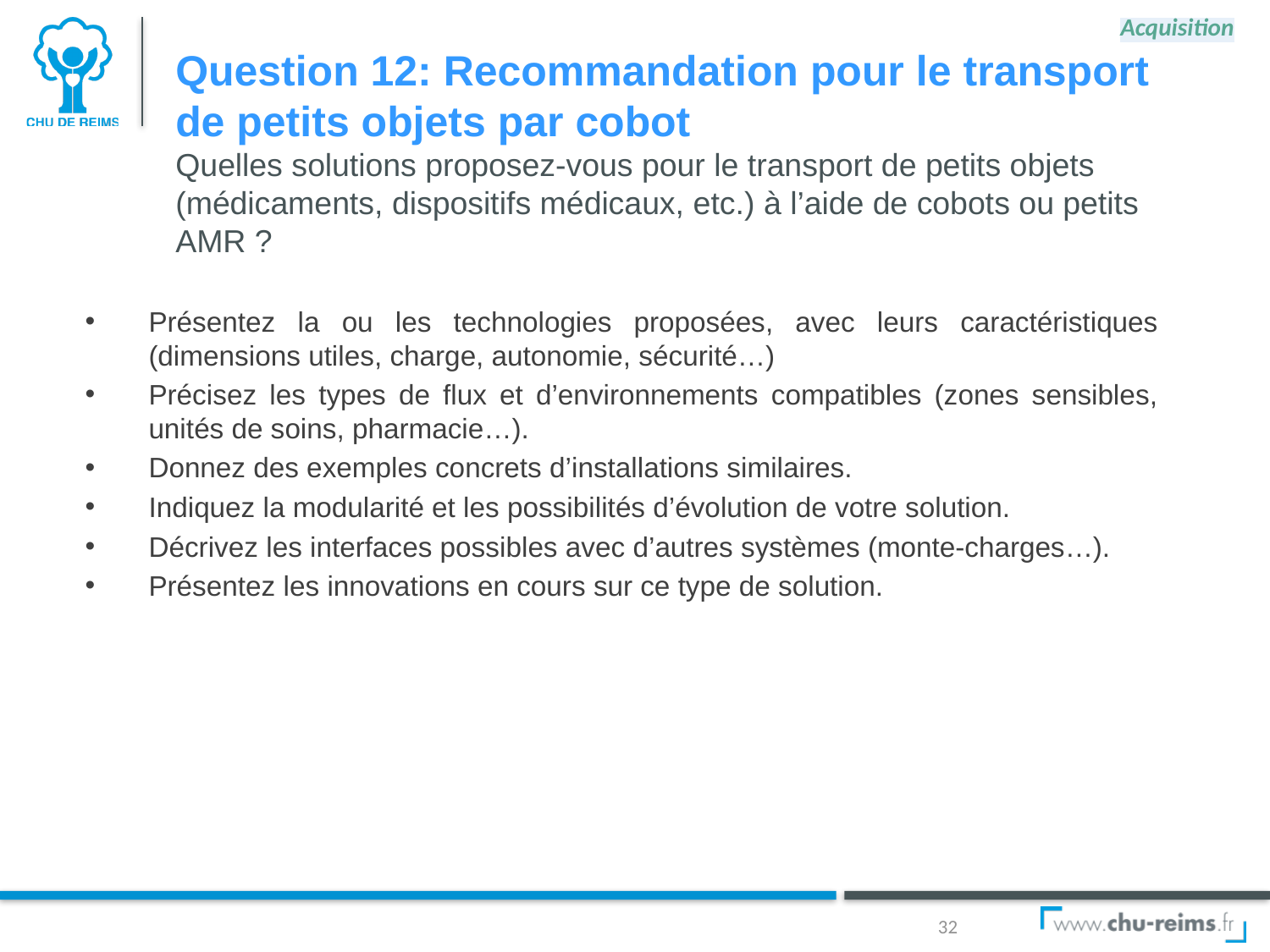

Acquisition
# Question 12: Recommandation pour le transport de petits objets par cobot Quelles solutions proposez-vous pour le transport de petits objets (médicaments, dispositifs médicaux, etc.) à l’aide de cobots ou petits AMR ?
Présentez la ou les technologies proposées, avec leurs caractéristiques (dimensions utiles, charge, autonomie, sécurité…)
Précisez les types de flux et d’environnements compatibles (zones sensibles, unités de soins, pharmacie…).
Donnez des exemples concrets d’installations similaires.
Indiquez la modularité et les possibilités d’évolution de votre solution.
Décrivez les interfaces possibles avec d’autres systèmes (monte-charges…).
Présentez les innovations en cours sur ce type de solution.

32